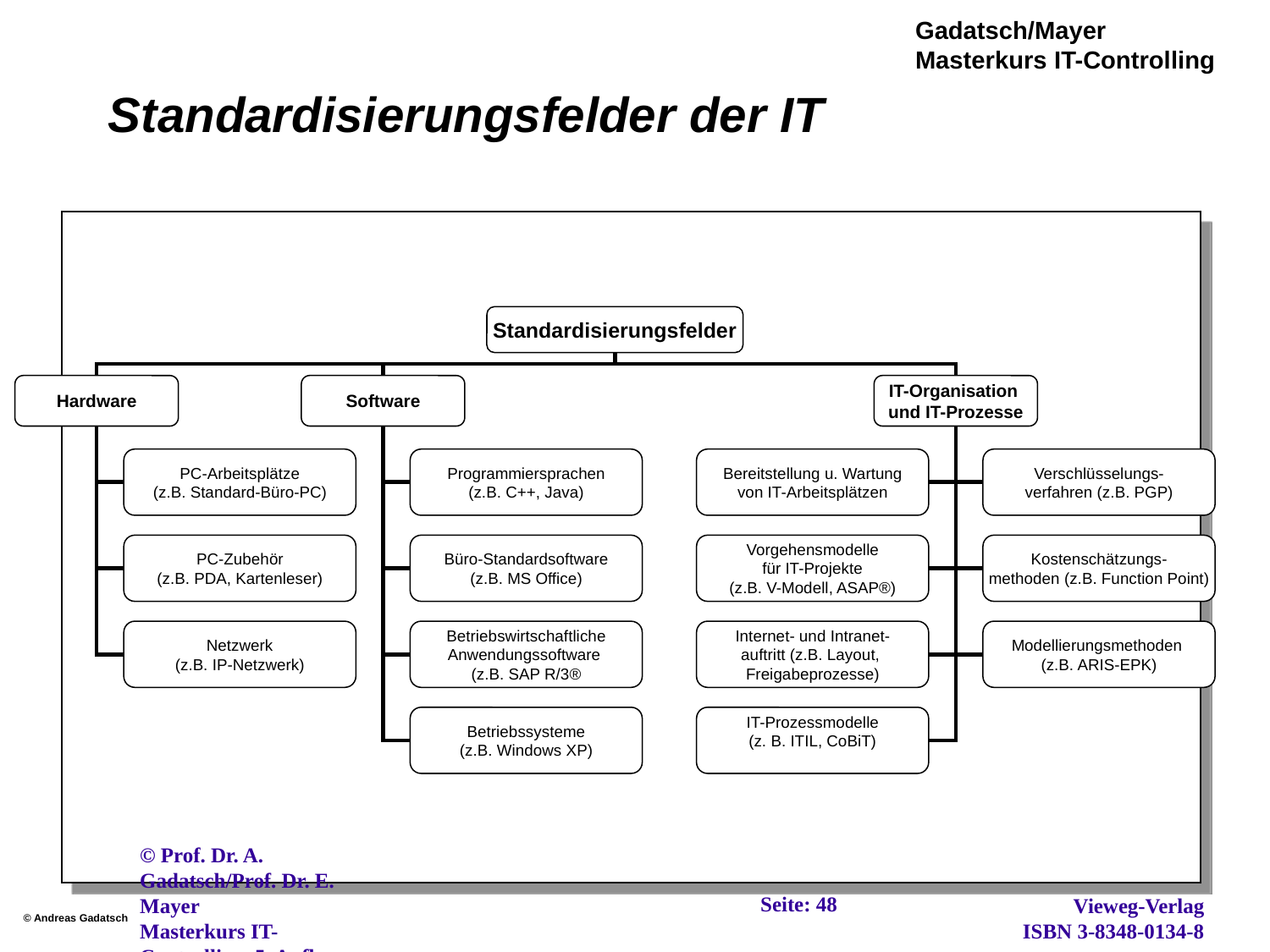

# Standardisierungsfelder der IT
Standardisierungsfelder
Hardware
Software
IT-Organisation
und IT-Prozesse
PC-Arbeitsplätze
(z.B. Standard-Büro-PC)
Programmiersprachen
(z.B. C++, Java)
Bereitstellung u. Wartung
von IT-Arbeitsplätzen
Verschlüsselungs-
verfahren (z.B. PGP)
PC-Zubehör
(z.B. PDA, Kartenleser)
Büro-Standardsoftware
(z.B. MS Office)
Vorgehensmodelle
für IT-Projekte
(z.B. V-Modell, ASAP®)
Kostenschätzungs-
methoden (z.B. Function Point)
Netzwerk
(z.B. IP-Netzwerk)
Betriebswirtschaftliche
Anwendungssoftware
(z.B. SAP R/3®
Internet- und Intranet-
auftritt (z.B. Layout,
Freigabeprozesse)
Modellierungsmethoden
(z.B. ARIS-EPK)
Betriebssysteme
(z.B. Windows XP)
IT-Prozessmodelle
(z. B. ITIL, CoBiT)

Seite: 48

© Prof. Dr. A. Gadatsch/Prof. Dr. E. Mayer
Masterkurs IT-Controlling, 5. Aufl., Wiesbaden, 2012